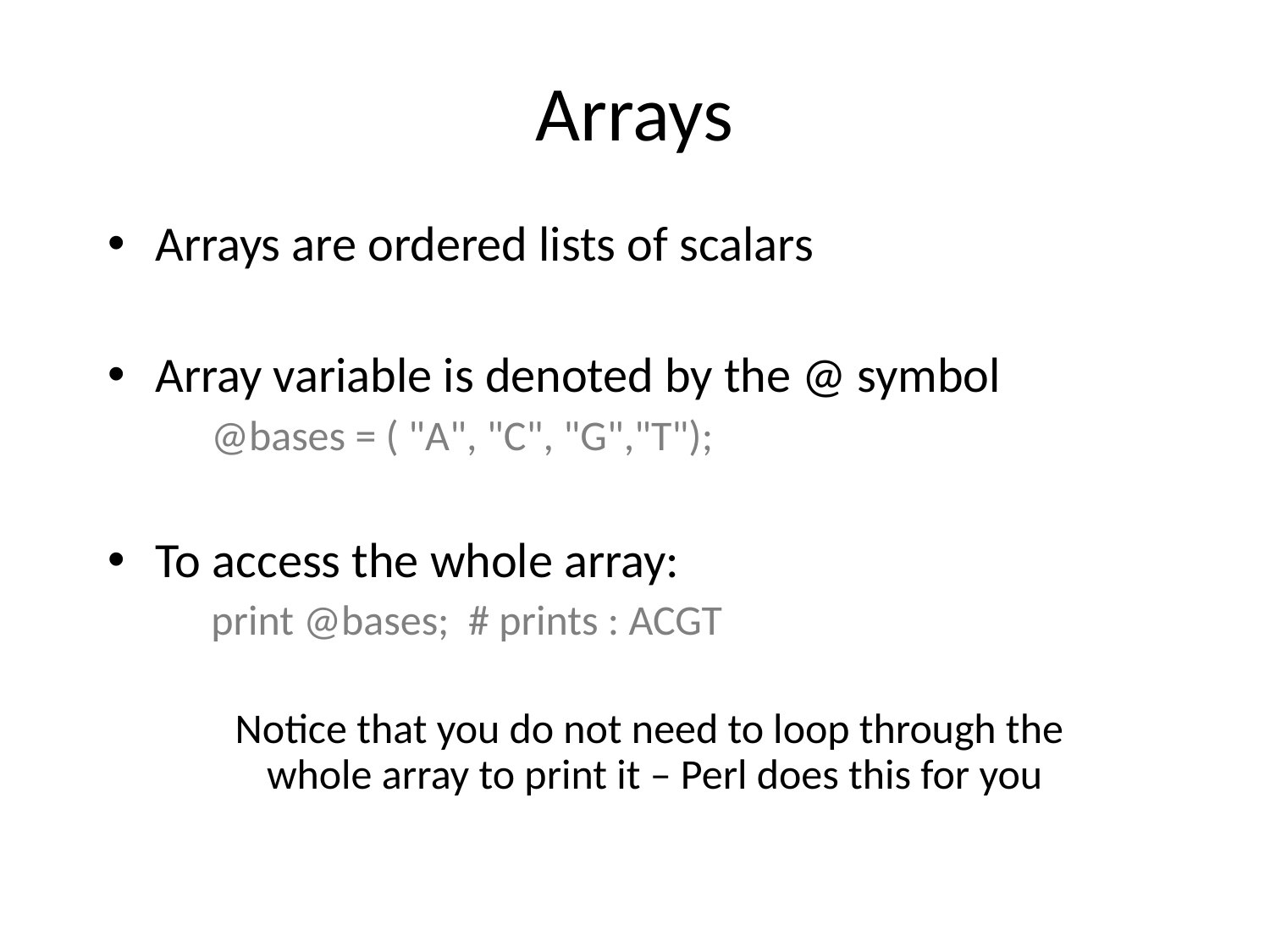

# Arrays
Arrays are ordered lists of scalars

Array variable is denoted by the @ symbol
	@bases = ( "A", "C", "G","T");

To access the whole array:
	print @bases;  # prints : ACGT

Notice that you do not need to loop through the whole array to print it – Perl does this for you